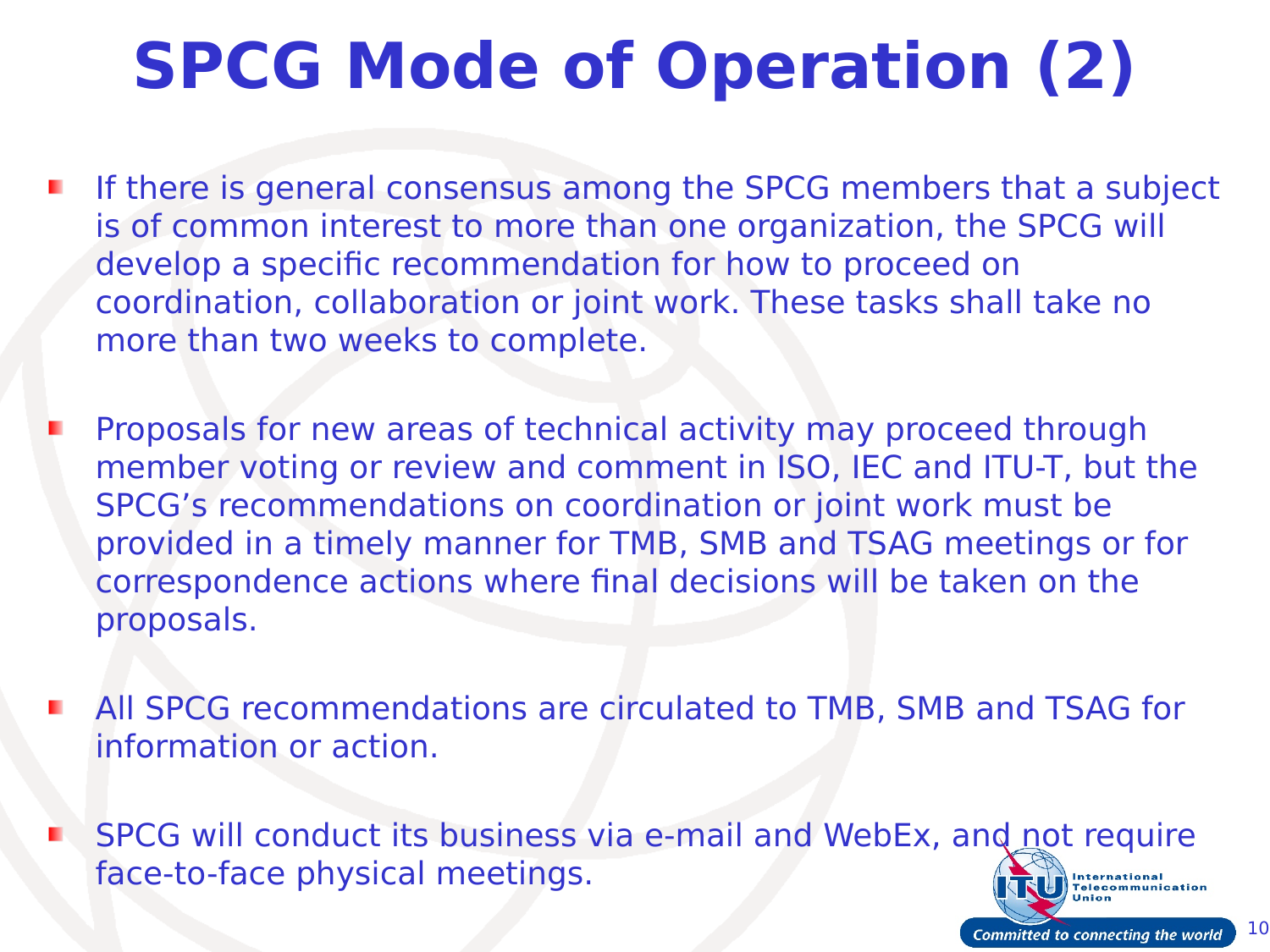

# SPCG Mode of Operation (2)
If there is general consensus among the SPCG members that a subject is of common interest to more than one organization, the SPCG will develop a specific recommendation for how to proceed on coordination, collaboration or joint work. These tasks shall take no more than two weeks to complete.

Proposals for new areas of technical activity may proceed through member voting or review and comment in ISO, IEC and ITU-T, but the SPCG’s recommendations on coordination or joint work must be provided in a timely manner for TMB, SMB and TSAG meetings or for correspondence actions where final decisions will be taken on the proposals.

All SPCG recommendations are circulated to TMB, SMB and TSAG for information or action.

SPCG will conduct its business via e-mail and WebEx, and not require face-to-face physical meetings.
10